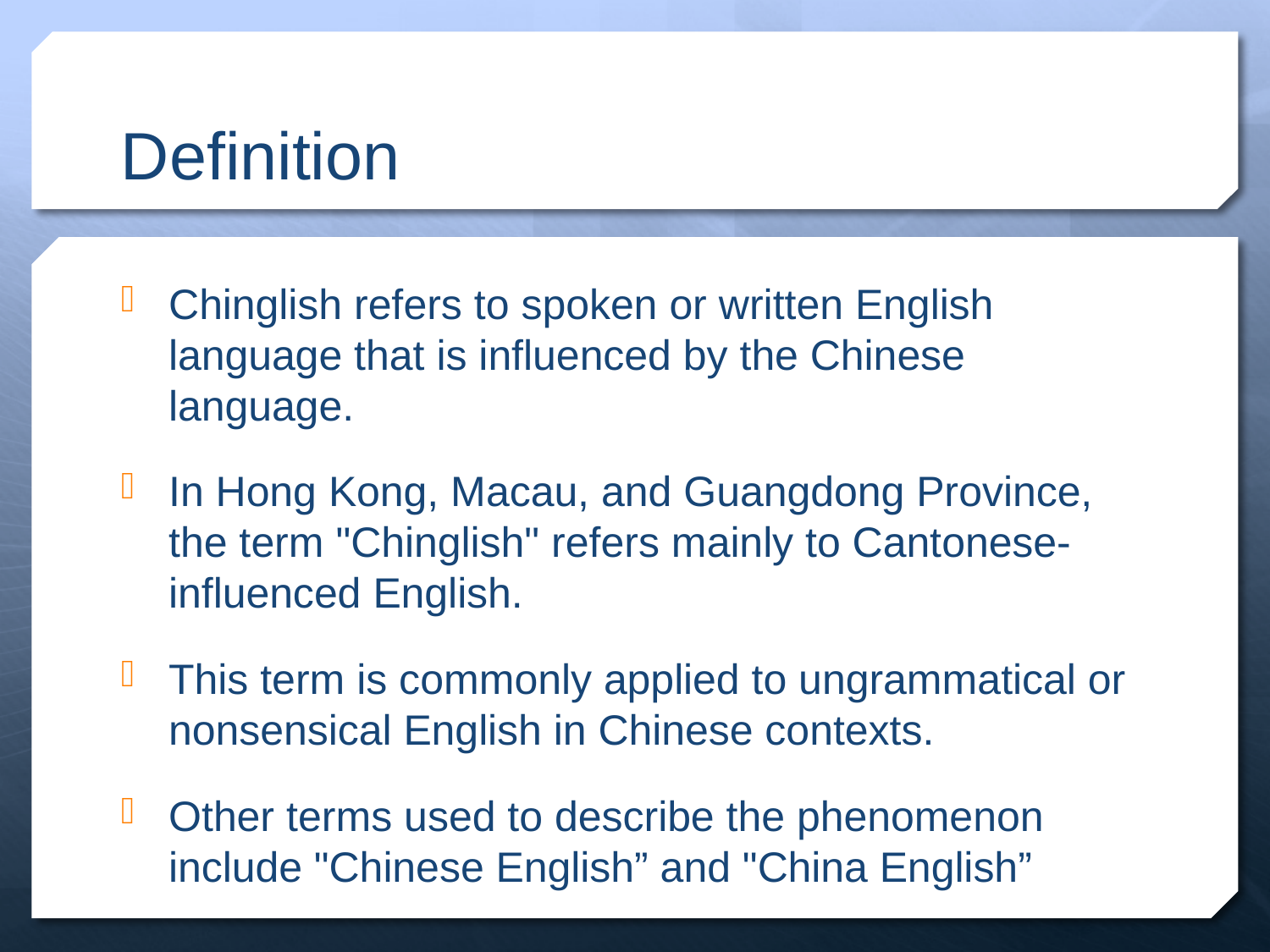

# Definition
Chinglish refers to spoken or written English language that is influenced by the Chinese language.
In Hong Kong, Macau, and Guangdong Province, the term "Chinglish" refers mainly to Cantonese-influenced English.
This term is commonly applied to ungrammatical or nonsensical English in Chinese contexts.
Other terms used to describe the phenomenon include "Chinese English” and "China English”